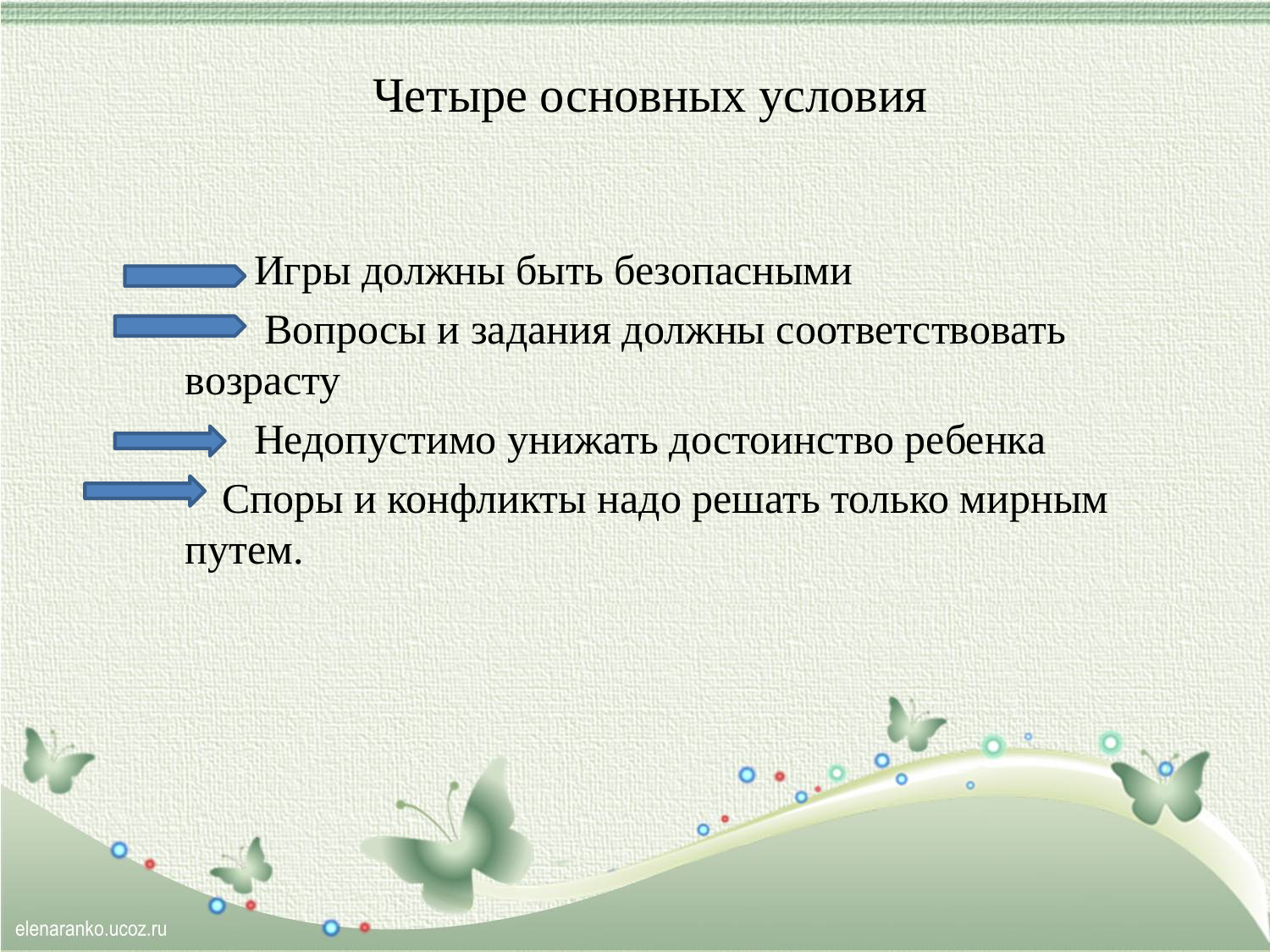

# Четыре основных условия
           Игры должны быть безопасными
            Вопросы и задания должны соответствовать   возрасту
           Недопустимо унижать достоинство ребенка
        Споры и конфликты надо решать только мирным путем.